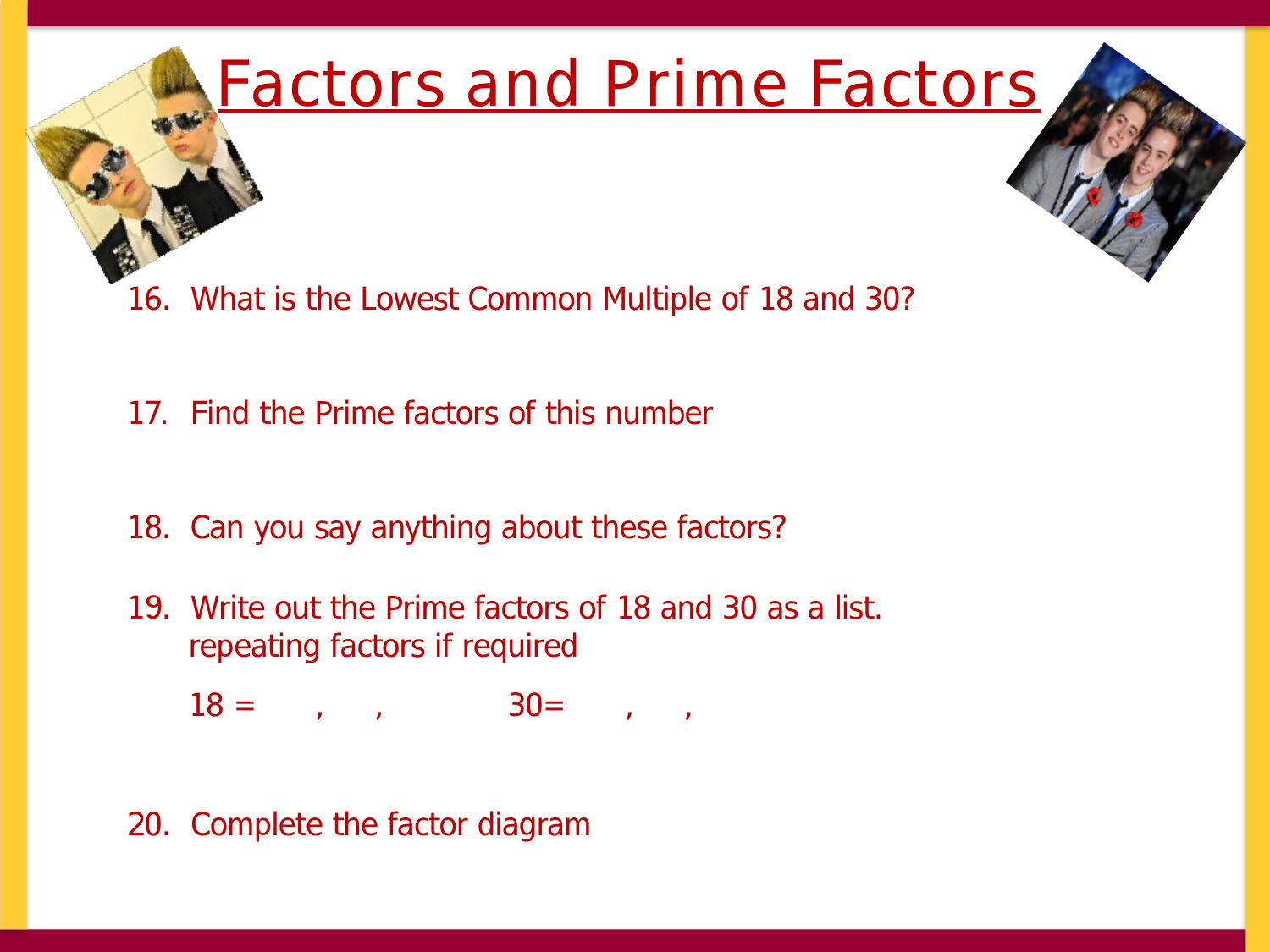

What is the Lowest Common Multiple of 18 and 30?
Find the Prime factors of this number
Can you say anything about these factors?
Write out the Prime factors of 18 and 30 as a list.
repeating factors if required
18 =      ,     ,          	30=      ,     ,

20.  Complete the factor diagram